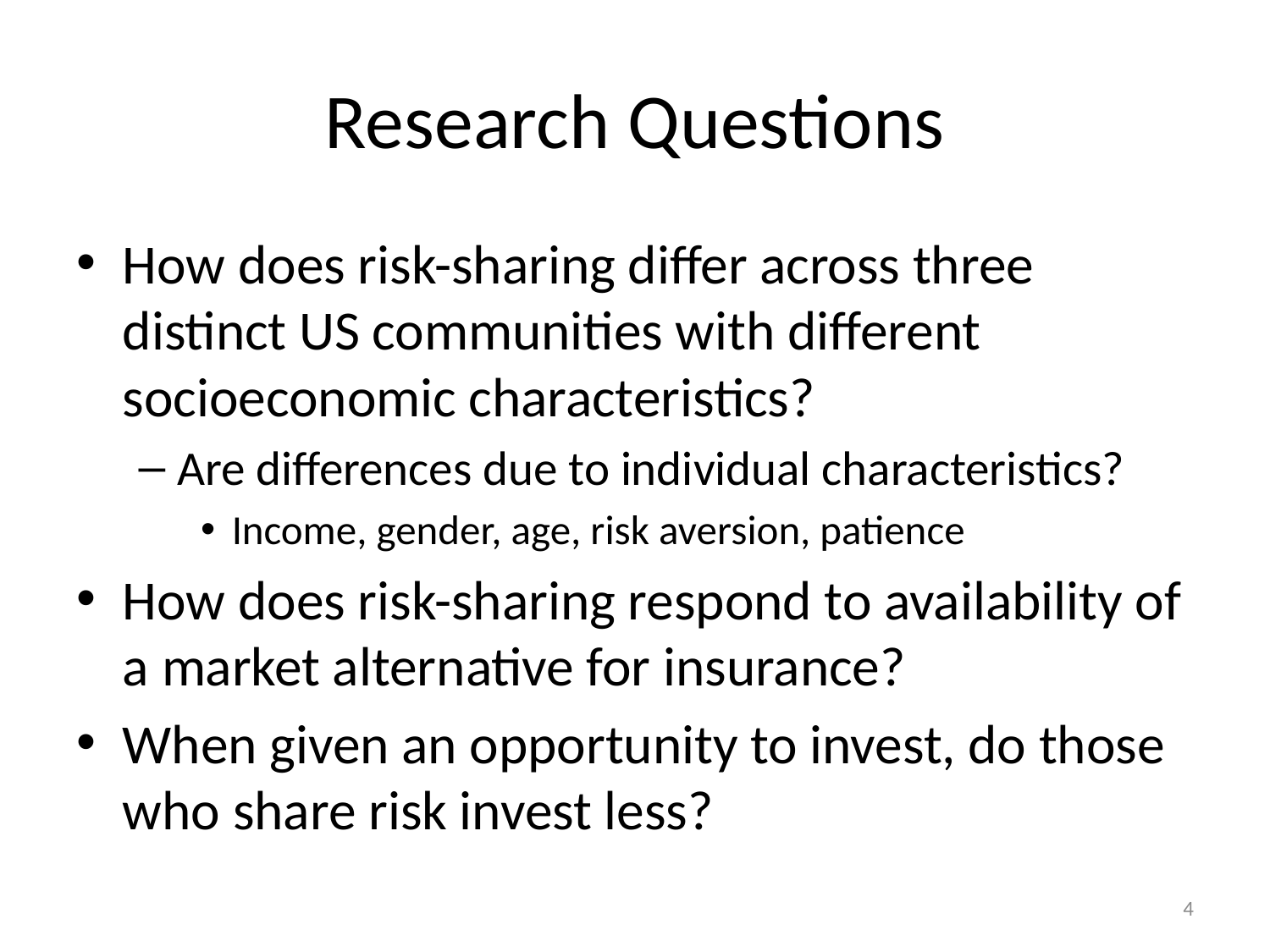

# Research Questions
How does risk-sharing differ across three distinct US communities with different socioeconomic characteristics?
Are differences due to individual characteristics?
Income, gender, age, risk aversion, patience
How does risk-sharing respond to availability of a market alternative for insurance?
When given an opportunity to invest, do those who share risk invest less?
4